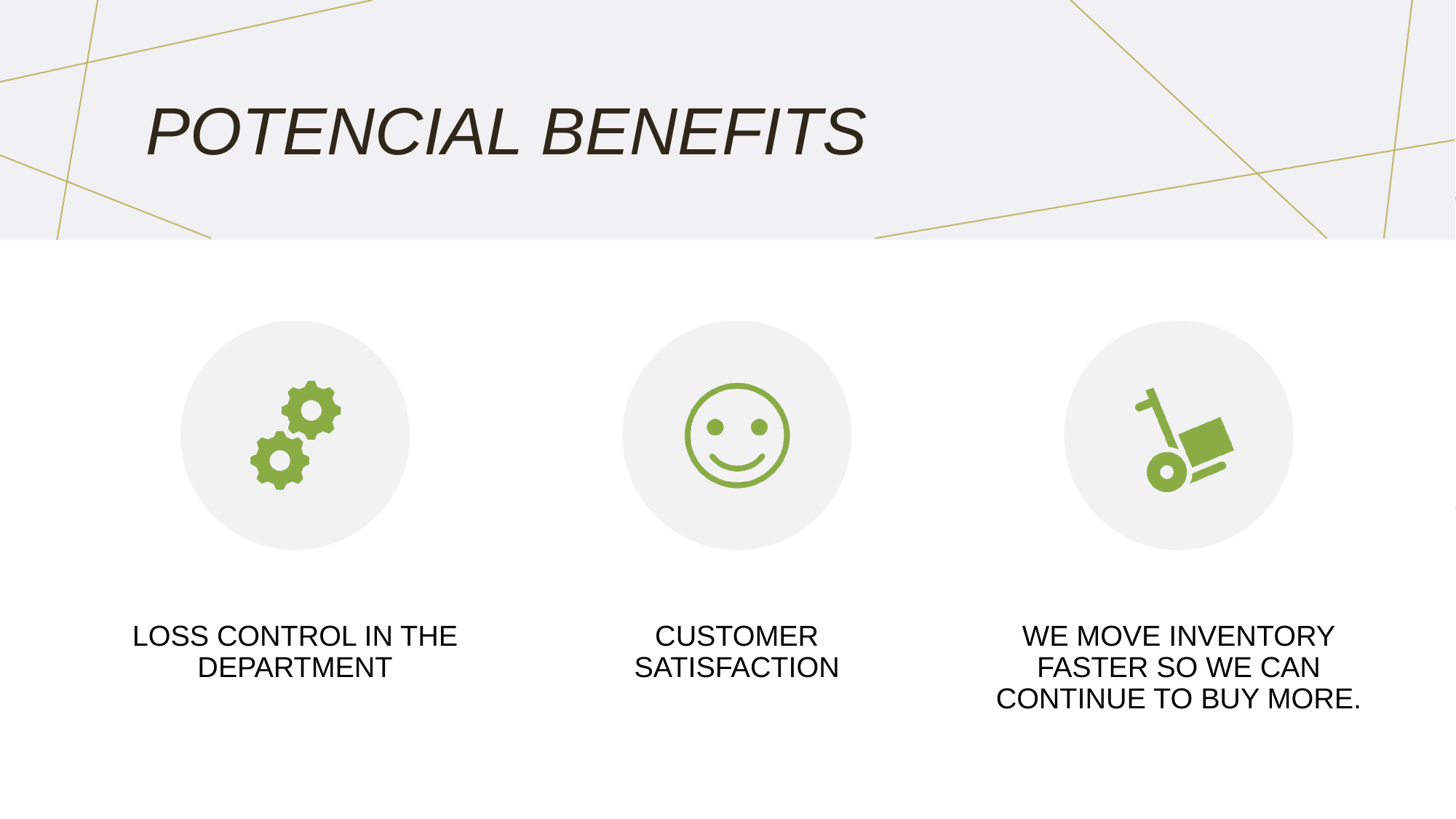

# POTENCIAL BENEFITS
Loss control in the department
Customer satisfaction
We move inventory faster so we can continue to buy more.